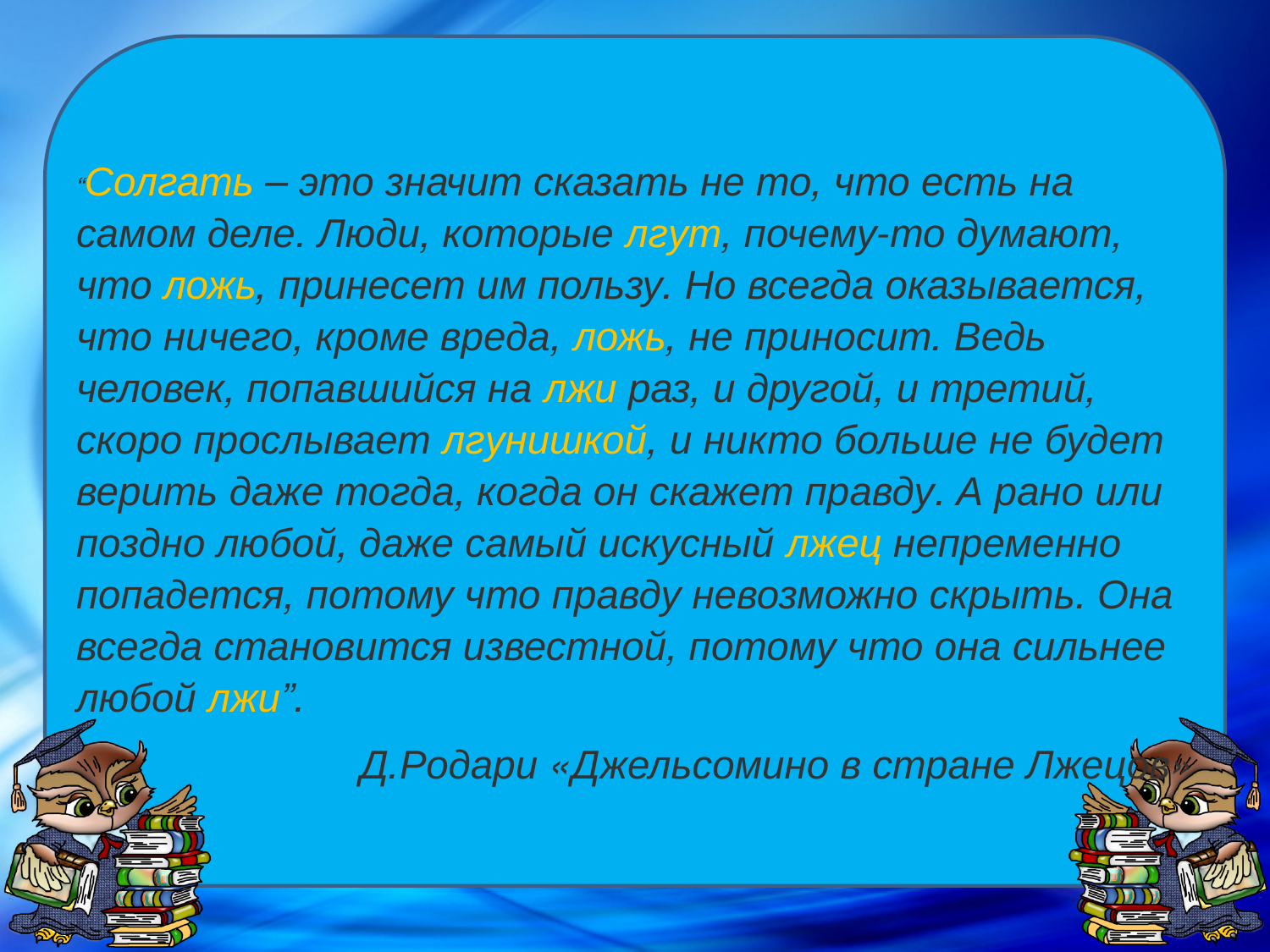

#
“Солгать – это значит сказать не то, что есть на самом деле. Люди, которые лгут, почему-то думают, что ложь, принесет им пользу. Но всегда оказывается, что ничего, кроме вреда, ложь, не приносит. Ведь человек, попавшийся на лжи раз, и другой, и третий, скоро прослывает лгунишкой, и никто больше не будет верить даже тогда, когда он скажет правду. А рано или поздно любой, даже самый искусный лжец непременно попадется, потому что правду невозможно скрыть. Она всегда становится известной, потому что она сильнее любой лжи”.
Д.Родари «Джельсомино в стране Лжецов»